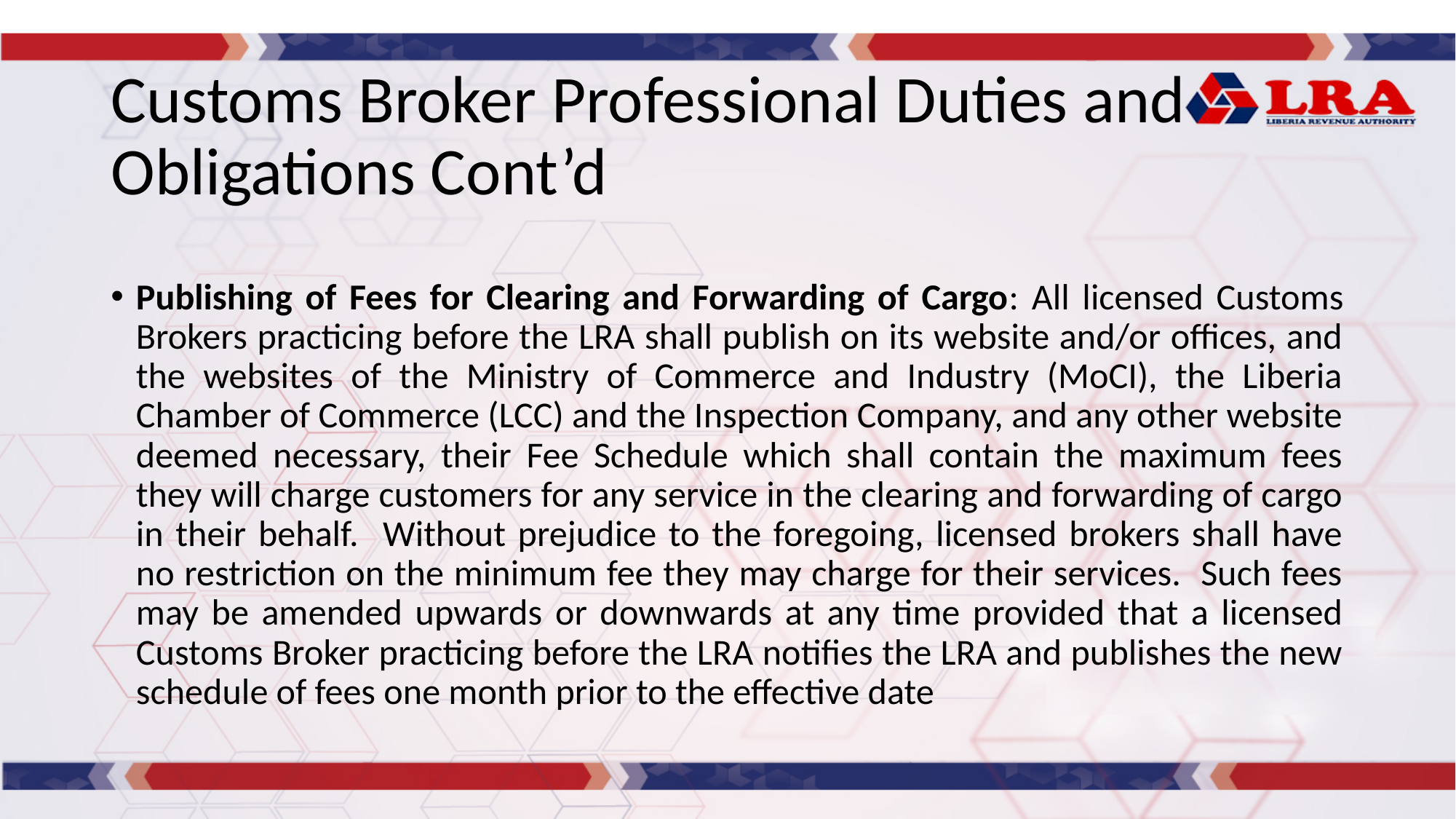

# Customs Broker Professional Duties and Obligations Cont’d

Publishing of Fees for Clearing and Forwarding of Cargo: All licensed Customs Brokers practicing before the LRA shall publish on its website and/or offices, and the websites of the Ministry of Commerce and Industry (MoCI), the Liberia Chamber of Commerce (LCC) and the Inspection Company, and any other website deemed necessary, their Fee Schedule which shall contain the maximum fees they will charge customers for any service in the clearing and forwarding of cargo in their behalf.  Without prejudice to the foregoing, licensed brokers shall have no restriction on the minimum fee they may charge for their services.  Such fees may be amended upwards or downwards at any time provided that a licensed Customs Broker practicing before the LRA notifies the LRA and publishes the new schedule of fees one month prior to the effective date